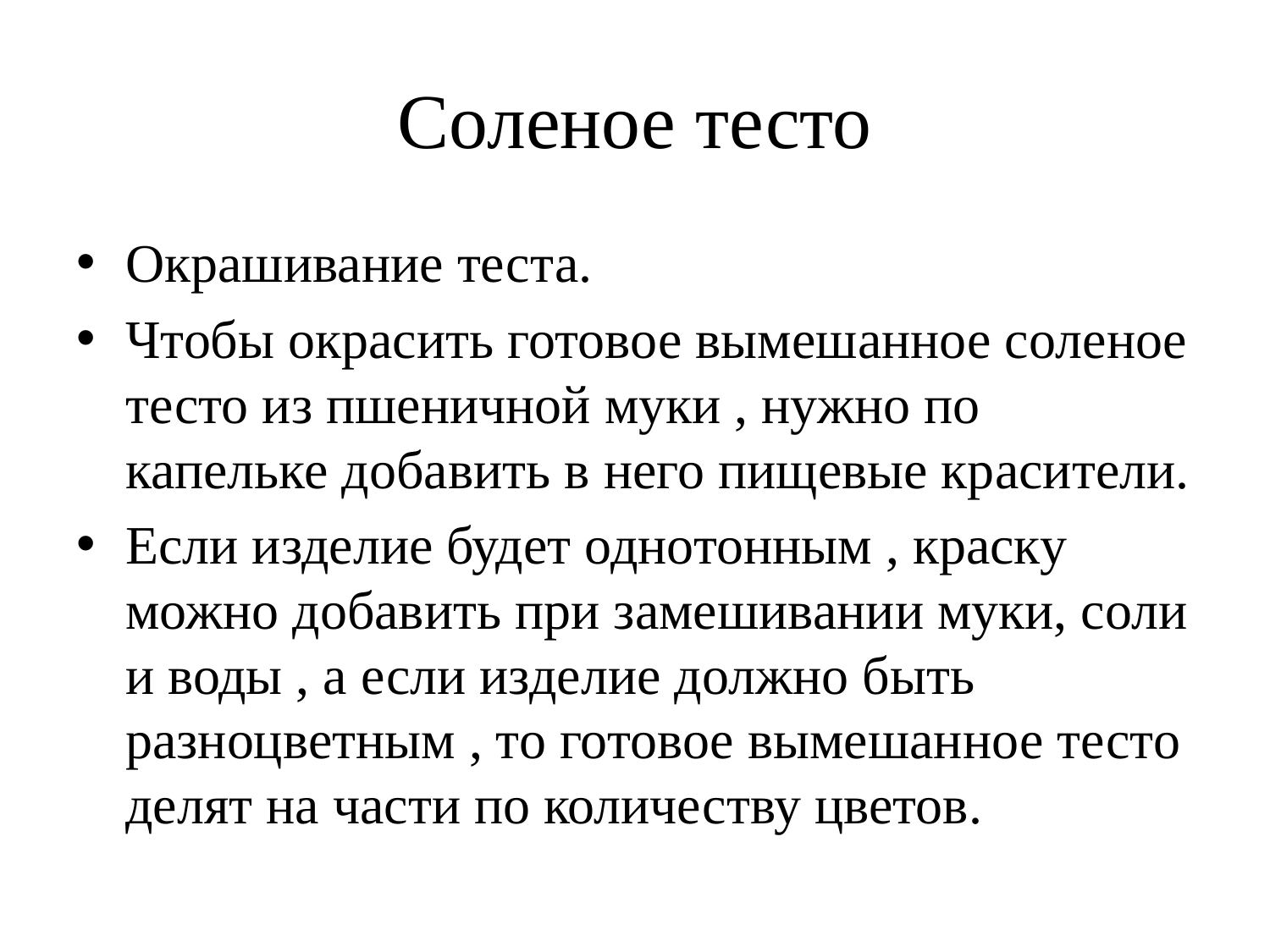

# Соленое тесто
Окрашивание теста.
Чтобы окрасить готовое вымешанное соленое тесто из пшеничной муки , нужно по капельке добавить в него пищевые красители.
Если изделие будет однотонным , краску можно добавить при замешивании муки, соли и воды , а если изделие должно быть разноцветным , то готовое вымешанное тесто делят на части по количеству цветов.